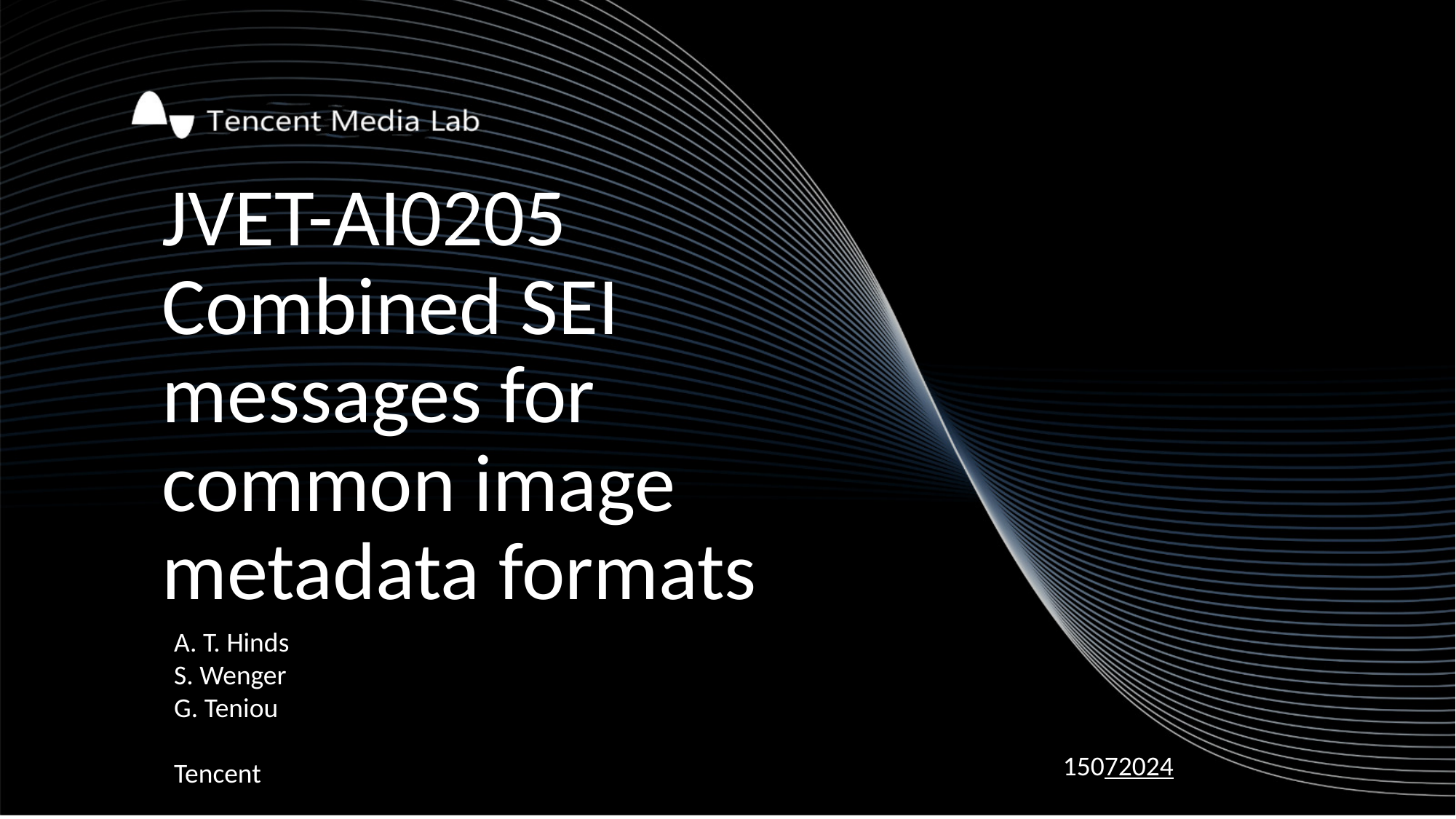

# JVET-AI0205 Combined SEI messages for common image metadata formats
A. T. Hinds
S. Wenger
G. Teniou

Tencent
15072024